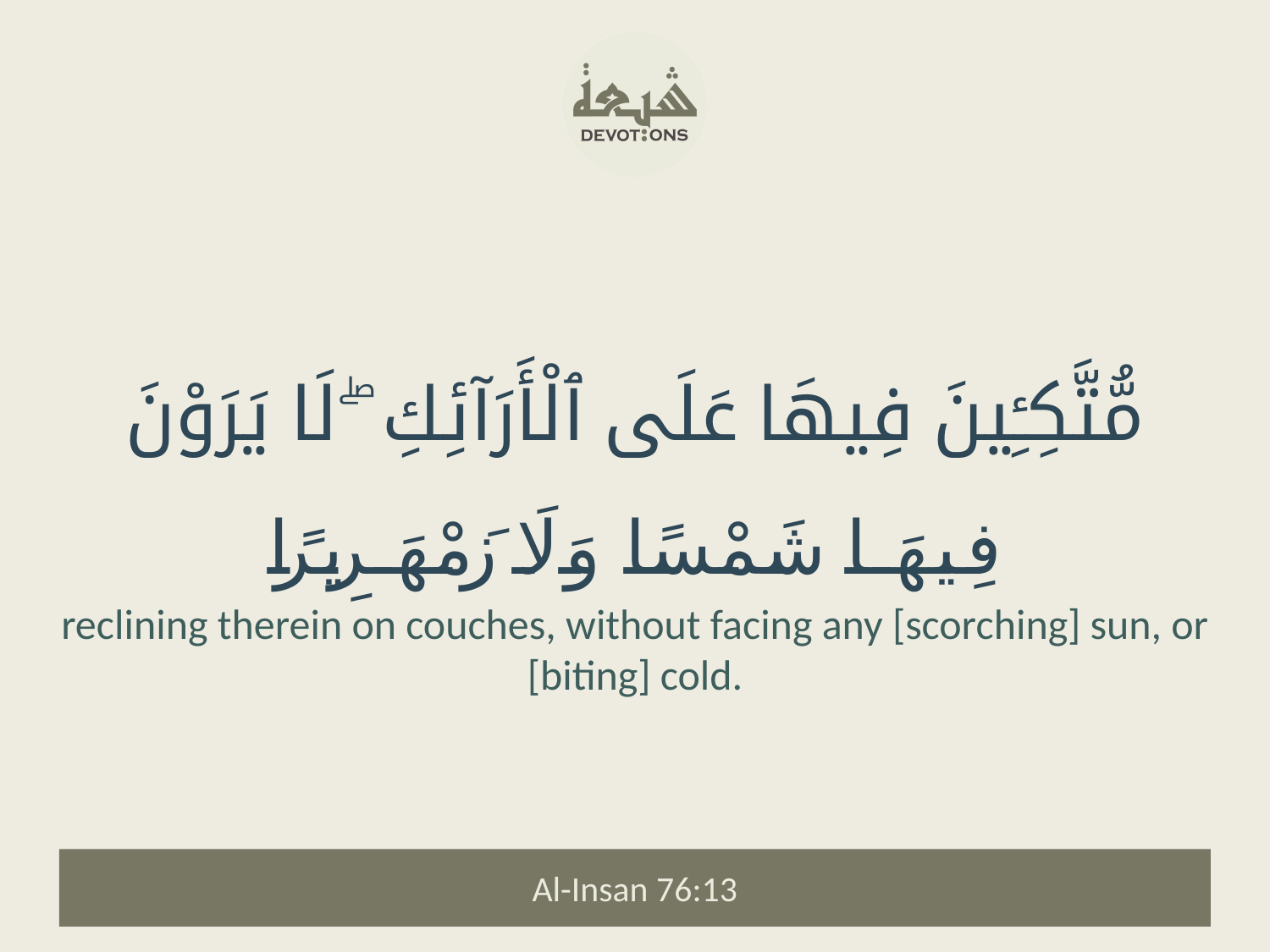

مُّتَّكِـِٔينَ فِيهَا عَلَى ٱلْأَرَآئِكِ ۖ لَا يَرَوْنَ فِيهَا شَمْسًا وَلَا زَمْهَرِيرًا
reclining therein on couches, without facing any [scorching] sun, or [biting] cold.
Al-Insan 76:13